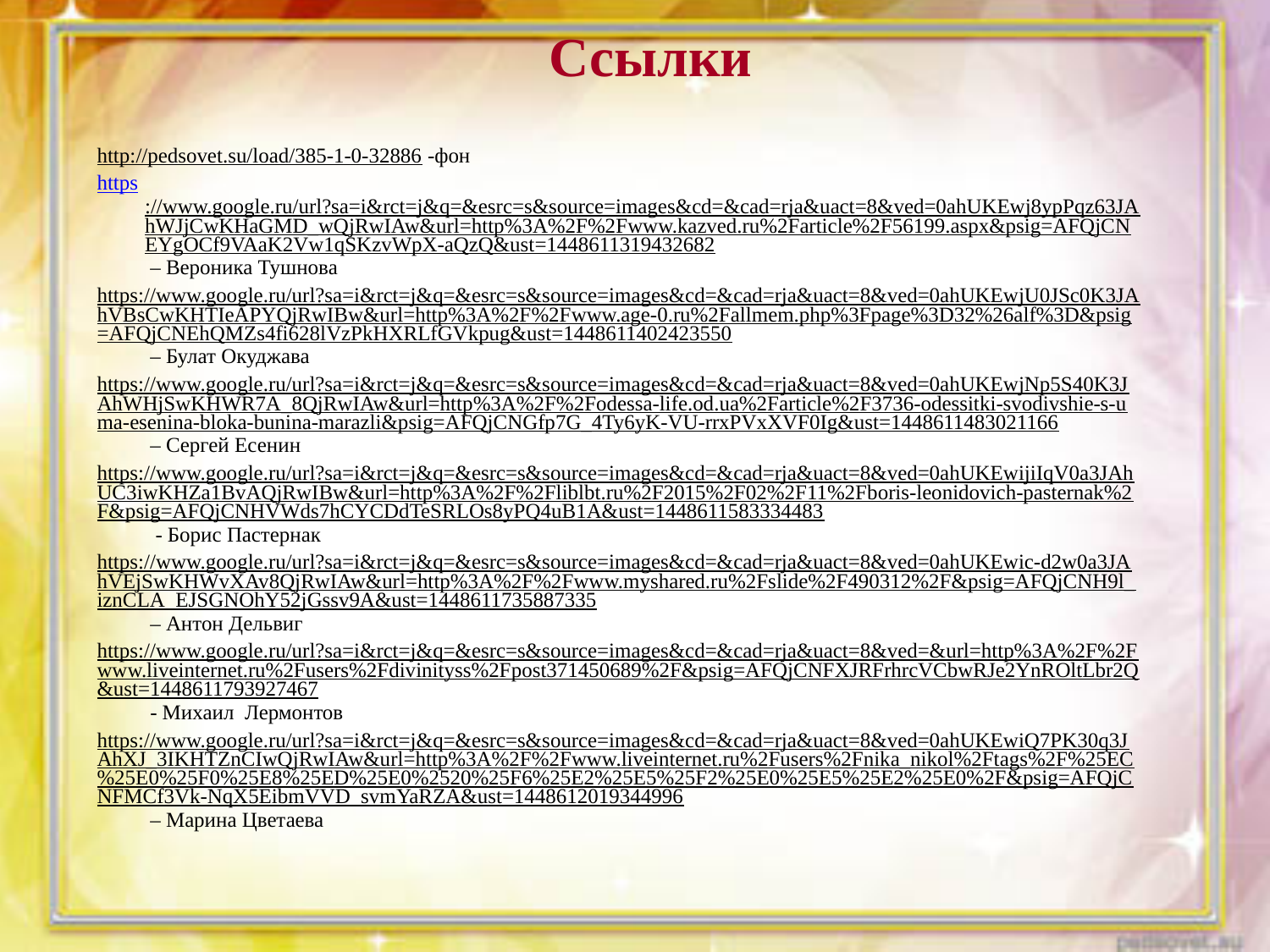

Ссылки
http://pedsovet.su/load/385-1-0-32886 -фон
https://www.google.ru/url?sa=i&rct=j&q=&esrc=s&source=images&cd=&cad=rja&uact=8&ved=0ahUKEwj8ypPqz63JAhWJjCwKHaGMD_wQjRwIAw&url=http%3A%2F%2Fwww.kazved.ru%2Farticle%2F56199.aspx&psig=AFQjCNEYgOCf9VAaK2Vw1qSKzvWpX-aQzQ&ust=1448611319432682 – Вероника Тушнова
https://www.google.ru/url?sa=i&rct=j&q=&esrc=s&source=images&cd=&cad=rja&uact=8&ved=0ahUKEwjU0JSc0K3JAhVBsCwKHTIeAPYQjRwIBw&url=http%3A%2F%2Fwww.age-0.ru%2Fallmem.php%3Fpage%3D32%26alf%3D&psig=AFQjCNEhQMZs4fi628lVzPkHXRLfGVkpug&ust=1448611402423550 – Булат Окуджава
https://www.google.ru/url?sa=i&rct=j&q=&esrc=s&source=images&cd=&cad=rja&uact=8&ved=0ahUKEwjNp5S40K3JAhWHjSwKHWR7A_8QjRwIAw&url=http%3A%2F%2Fodessa-life.od.ua%2Farticle%2F3736-odessitki-svodivshie-s-uma-esenina-bloka-bunina-marazli&psig=AFQjCNGfp7G_4Ty6yK-VU-rrxPVxXVF0Ig&ust=1448611483021166 – Сергей Есенин
https://www.google.ru/url?sa=i&rct=j&q=&esrc=s&source=images&cd=&cad=rja&uact=8&ved=0ahUKEwijiIqV0a3JAhUC3iwKHZa1BvAQjRwIBw&url=http%3A%2F%2Fliblbt.ru%2F2015%2F02%2F11%2Fboris-leonidovich-pasternak%2F&psig=AFQjCNHVWds7hCYCDdTeSRLOs8yPQ4uB1A&ust=1448611583334483  - Борис Пастернак
https://www.google.ru/url?sa=i&rct=j&q=&esrc=s&source=images&cd=&cad=rja&uact=8&ved=0ahUKEwic-d2w0a3JAhVEjSwKHWvXAv8QjRwIAw&url=http%3A%2F%2Fwww.myshared.ru%2Fslide%2F490312%2F&psig=AFQjCNH9l_iznCLA_EJSGNOhY52jGssv9A&ust=1448611735887335 – Антон Дельвиг
https://www.google.ru/url?sa=i&rct=j&q=&esrc=s&source=images&cd=&cad=rja&uact=8&ved=&url=http%3A%2F%2Fwww.liveinternet.ru%2Fusers%2Fdivinityss%2Fpost371450689%2F&psig=AFQjCNFXJRFrhrcVCbwRJe2YnROltLbr2Q&ust=1448611793927467 - Михаил  Лермонтов
https://www.google.ru/url?sa=i&rct=j&q=&esrc=s&source=images&cd=&cad=rja&uact=8&ved=0ahUKEwiQ7PK30q3JAhXJ_3IKHTZnCIwQjRwIAw&url=http%3A%2F%2Fwww.liveinternet.ru%2Fusers%2Fnika_nikol%2Ftags%2F%25EC%25E0%25F0%25E8%25ED%25E0%2520%25F6%25E2%25E5%25F2%25E0%25E5%25E2%25E0%2F&psig=AFQjCNFMCf3Vk-NqX5EibmVVD_svmYaRZA&ust=1448612019344996 – Марина Цветаева